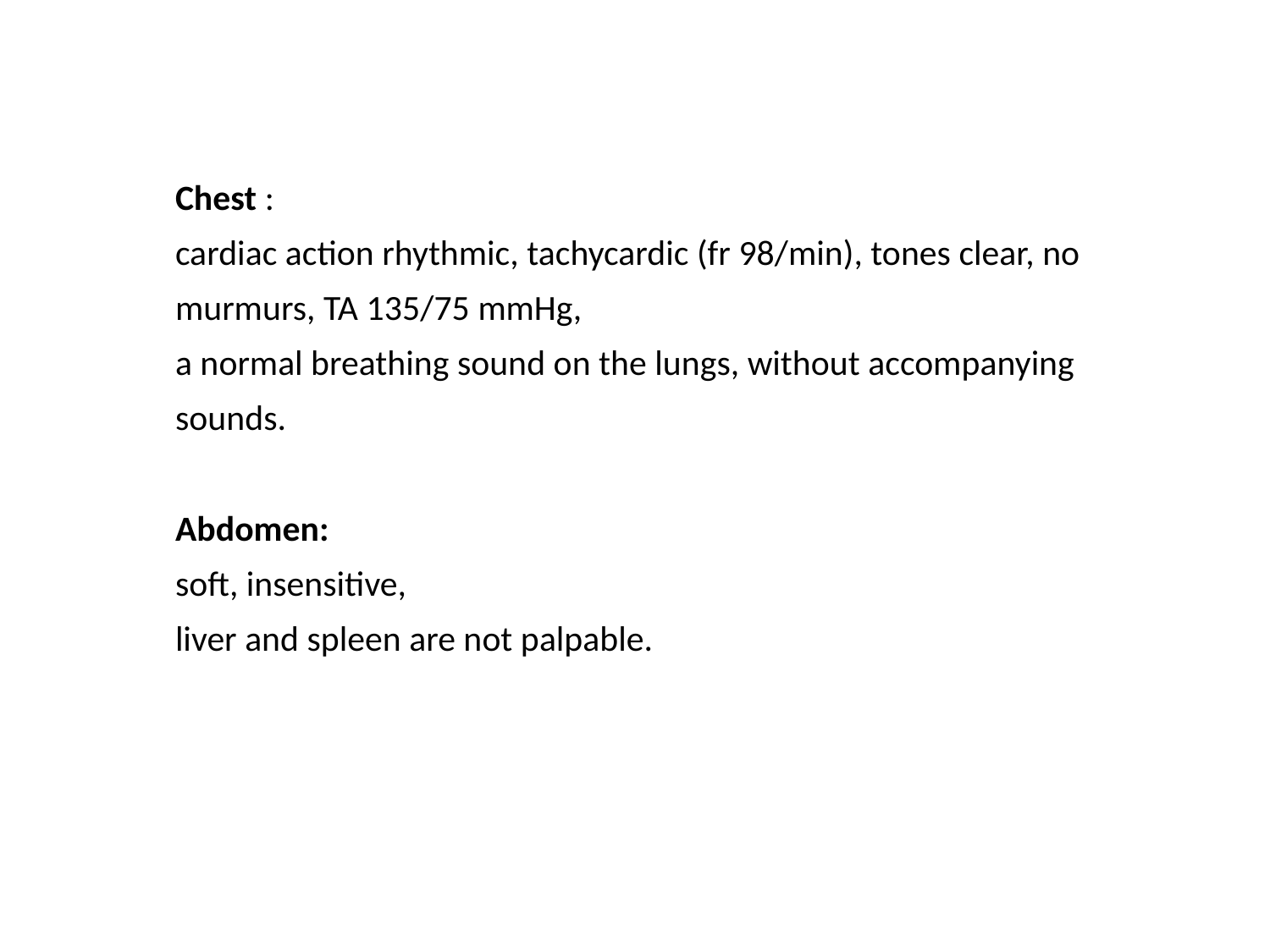

Chest :
cardiac action rhythmic, tachycardic (fr 98/min), tones clear, no murmurs, TA 135/75 mmHg,
a normal breathing sound on the lungs, without accompanying sounds.

Abdomen:
soft, insensitive,
liver and spleen are not palpable.